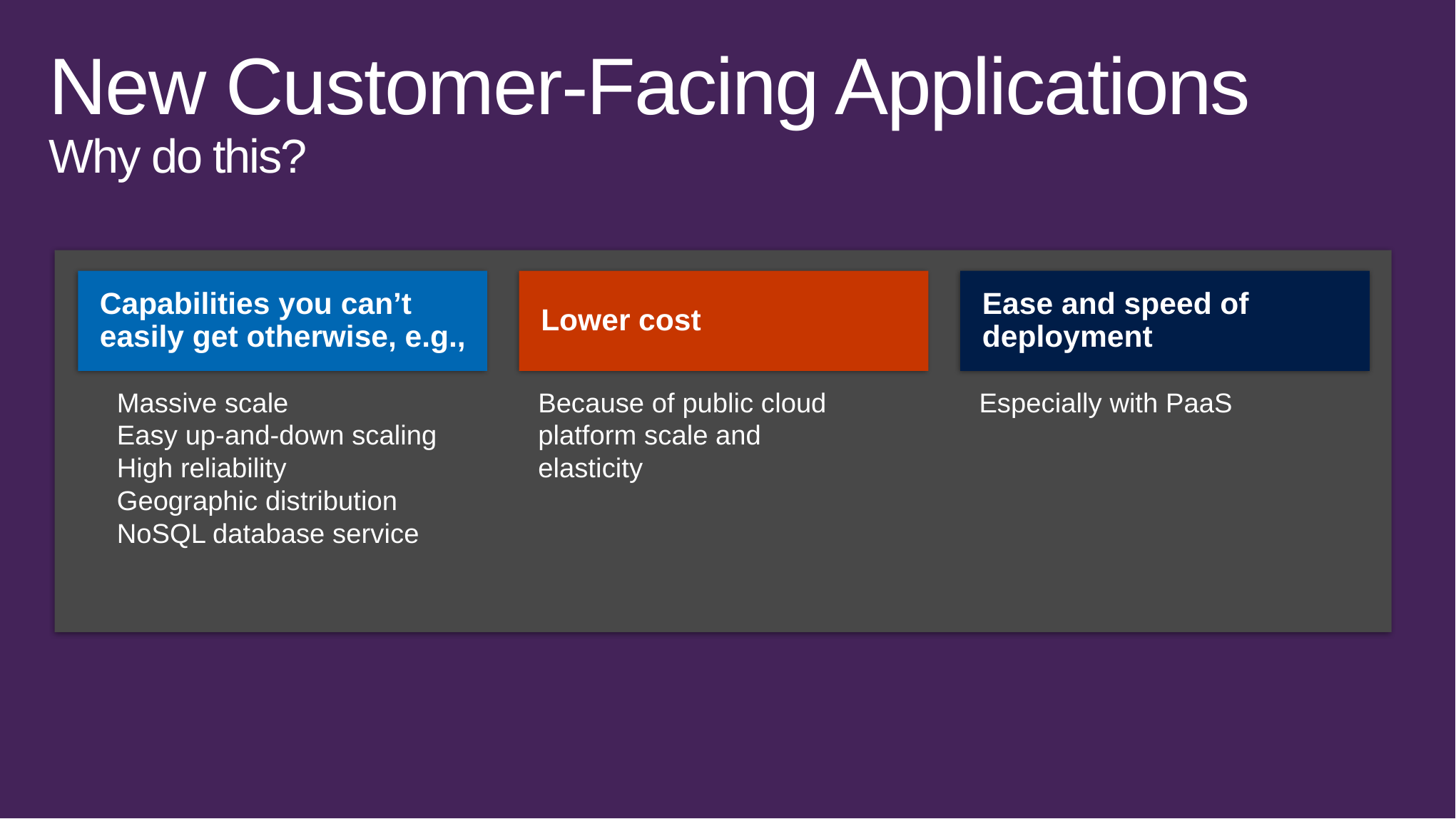

# New Customer-Facing Applications Why do this?

Capabilities you can’t easily get otherwise, e.g.,
Massive scale
Easy up-and-down scaling
High reliability
Geographic distribution
NoSQL database service
Lower cost
Because of public cloud platform scale and elasticity
Ease and speed of deployment
Especially with PaaS